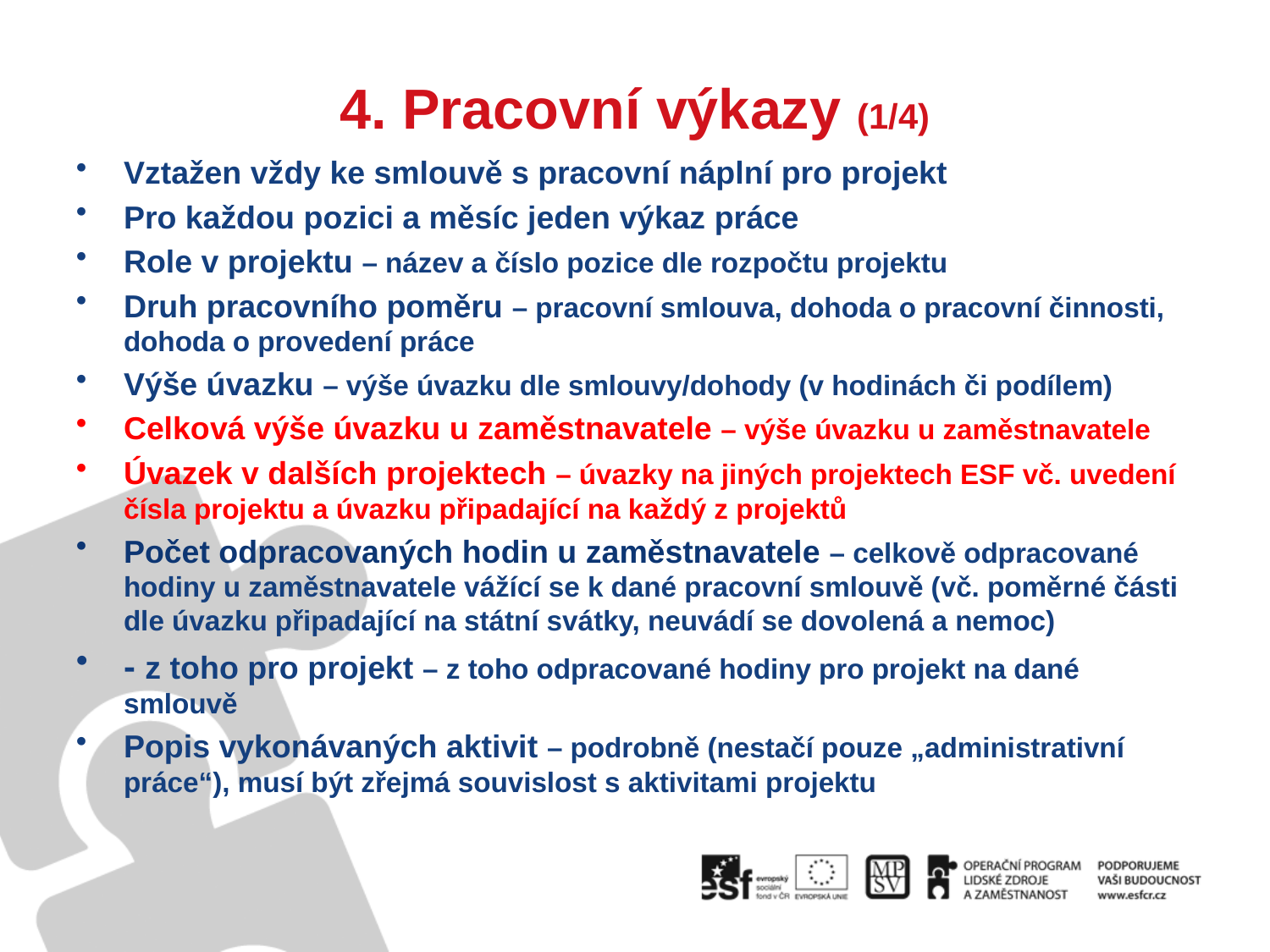

# 4. Pracovní výkazy (1/4)
Vztažen vždy ke smlouvě s pracovní náplní pro projekt
Pro každou pozici a měsíc jeden výkaz práce
Role v projektu – název a číslo pozice dle rozpočtu projektu
Druh pracovního poměru – pracovní smlouva, dohoda o pracovní činnosti, dohoda o provedení práce
Výše úvazku – výše úvazku dle smlouvy/dohody (v hodinách či podílem)
Celková výše úvazku u zaměstnavatele – výše úvazku u zaměstnavatele
Úvazek v dalších projektech – úvazky na jiných projektech ESF vč. uvedení čísla projektu a úvazku připadající na každý z projektů
Počet odpracovaných hodin u zaměstnavatele – celkově odpracované hodiny u zaměstnavatele vážící se k dané pracovní smlouvě (vč. poměrné části dle úvazku připadající na státní svátky, neuvádí se dovolená a nemoc)
- z toho pro projekt – z toho odpracované hodiny pro projekt na dané smlouvě
Popis vykonávaných aktivit – podrobně (nestačí pouze „administrativní práce“), musí být zřejmá souvislost s aktivitami projektu